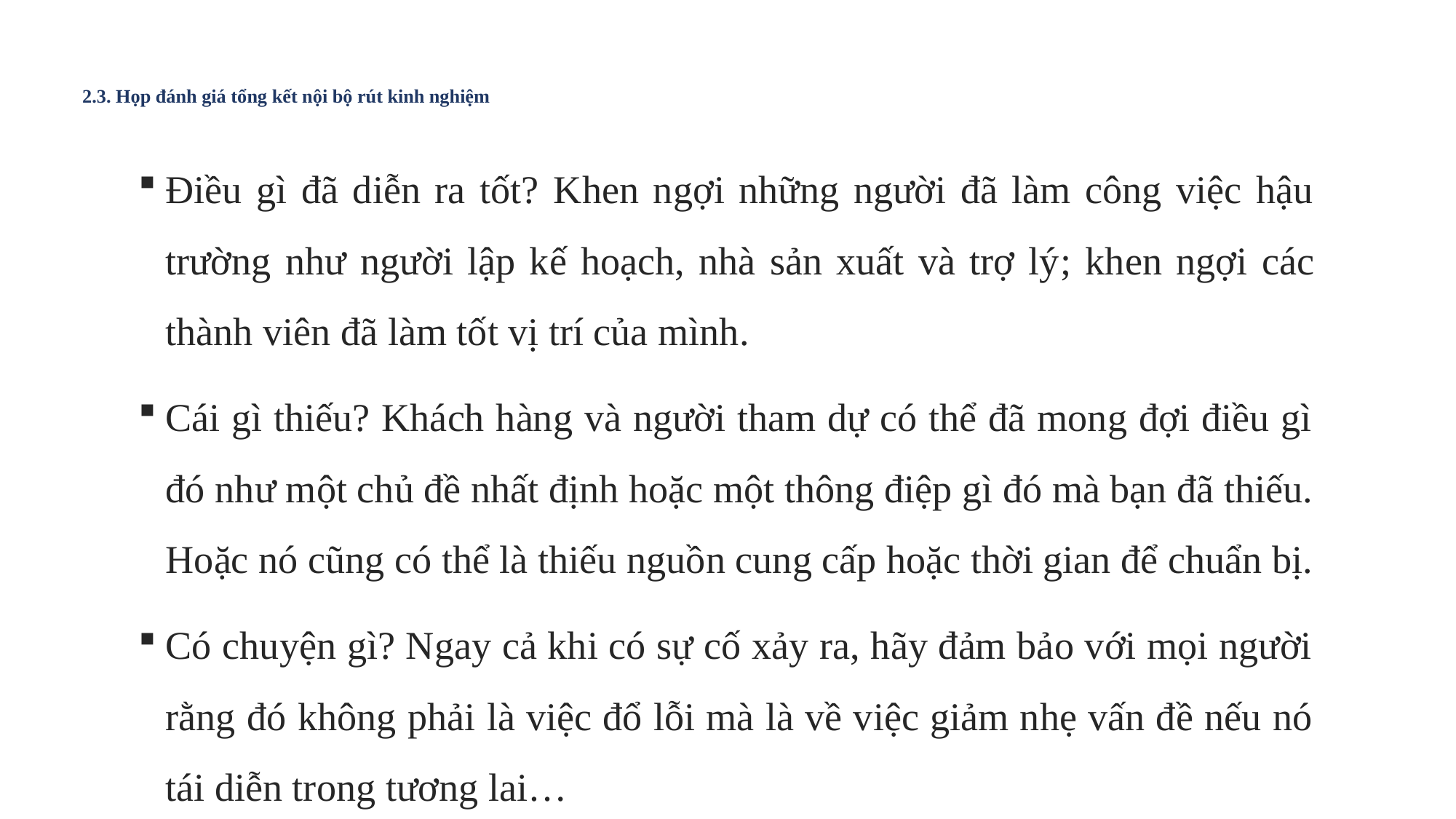

# 2.3. Họp đánh giá tổng kết nội bộ rút kinh nghiệm
Điều gì đã diễn ra tốt? Khen ngợi những người đã làm công việc hậu trường như người lập kế hoạch, nhà sản xuất và trợ lý; khen ngợi các thành viên đã làm tốt vị trí của mình.
Cái gì thiếu? Khách hàng và người tham dự có thể đã mong đợi điều gì đó như một chủ đề nhất định hoặc một thông điệp gì đó mà bạn đã thiếu. Hoặc nó cũng có thể là thiếu nguồn cung cấp hoặc thời gian để chuẩn bị.
Có chuyện gì? Ngay cả khi có sự cố xảy ra, hãy đảm bảo với mọi người rằng đó không phải là việc đổ lỗi mà là về việc giảm nhẹ vấn đề nếu nó tái diễn trong tương lai…